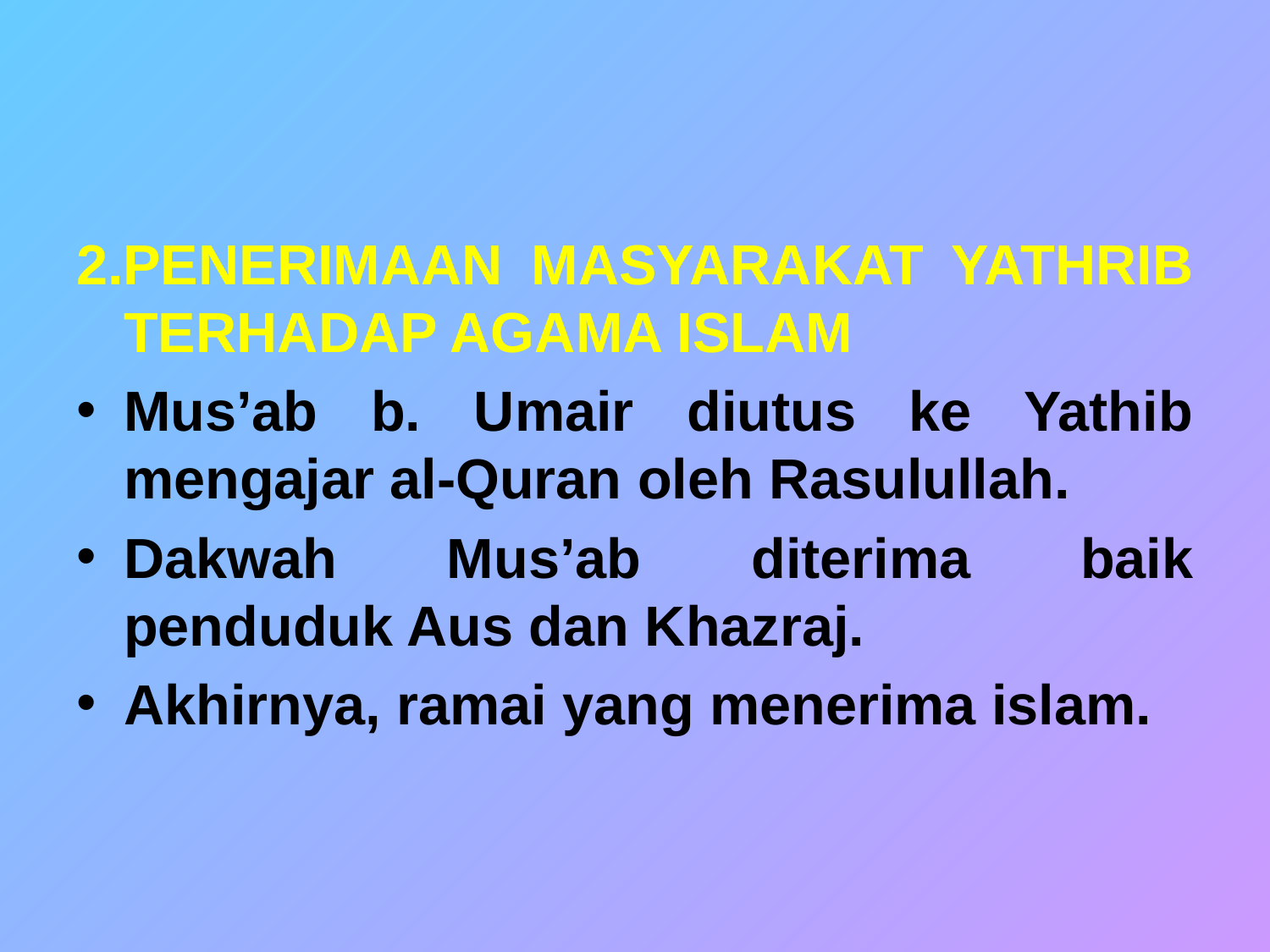

2.PENERIMAAN MASYARAKAT YATHRIB TERHADAP AGAMA ISLAM
Mus’ab b. Umair diutus ke Yathib mengajar al-Quran oleh Rasulullah.
Dakwah Mus’ab diterima baik penduduk Aus dan Khazraj.
Akhirnya, ramai yang menerima islam.